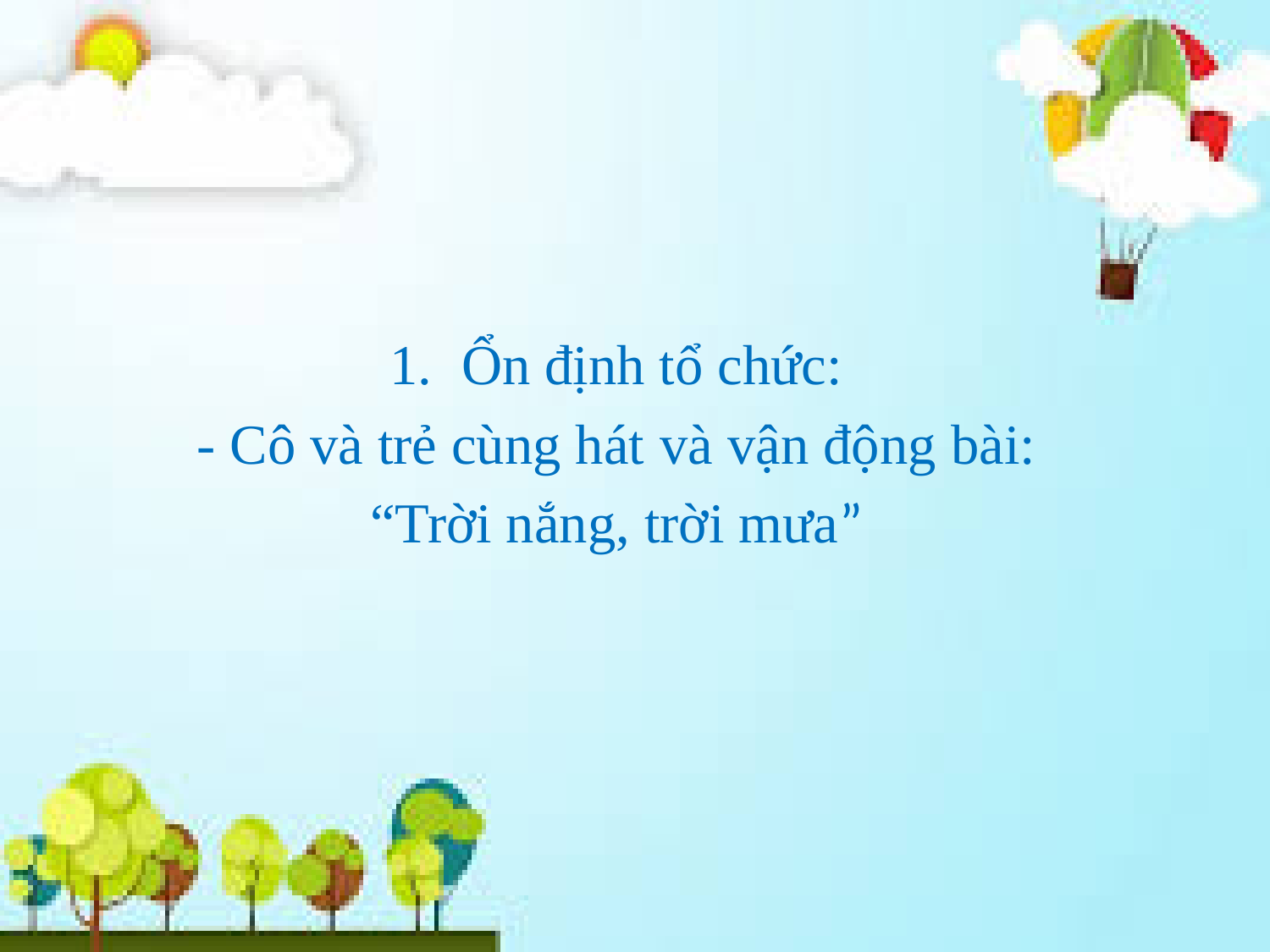

Ổn định tổ chức:
 - Cô và trẻ cùng hát và vận động bài:
“Trời nắng, trời mưa”